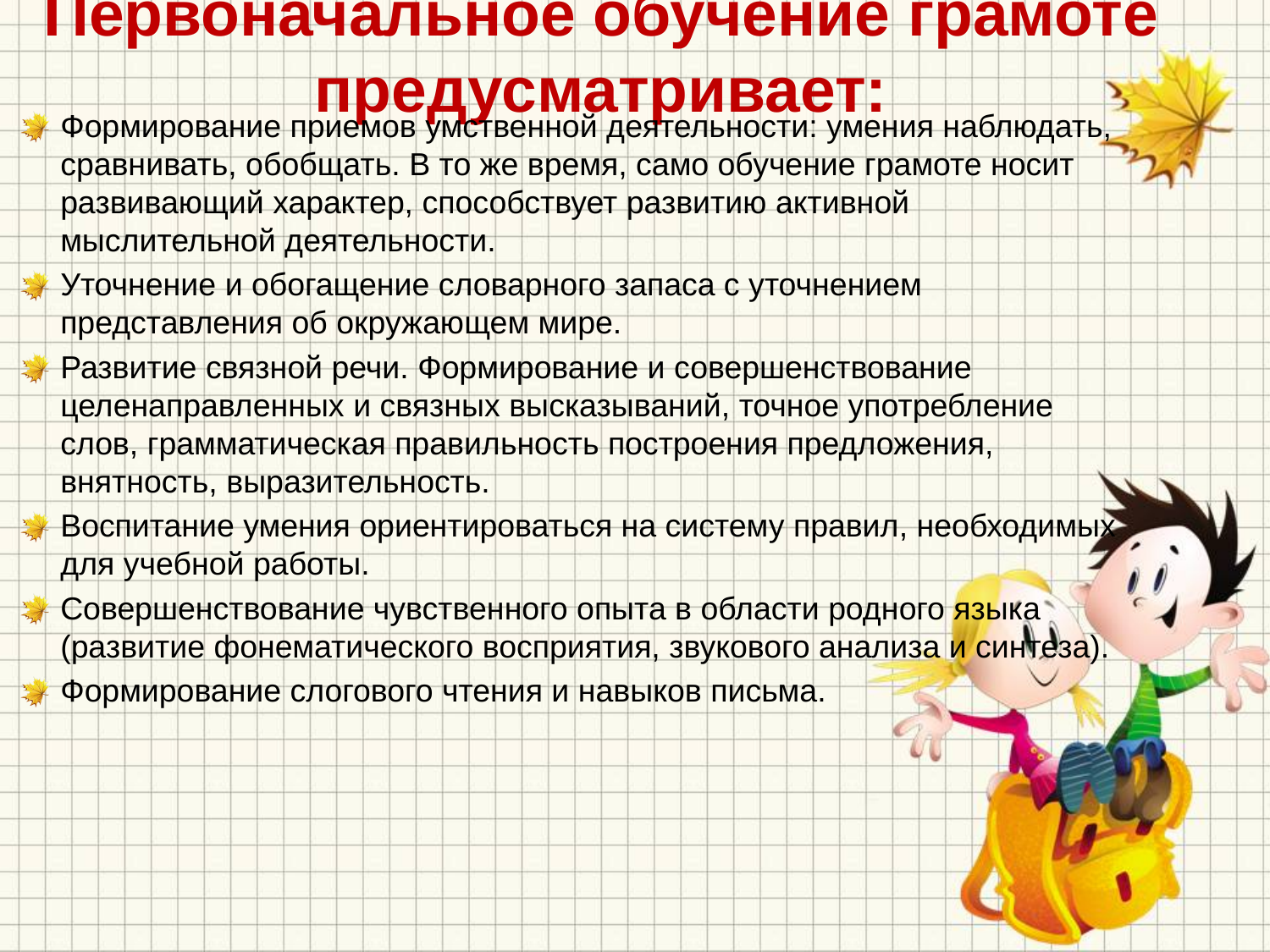

# Первоначальное обучение грамоте предусматривает:
Формирование приемов умственной деятельности: умения наблюдать, сравнивать, обобщать. В то же время, само обучение грамоте носит развивающий характер, способствует развитию активной мыслительной деятельности.
Уточнение и обогащение словарного запаса с уточнением представления об окружающем мире.
Развитие связной речи. Формирование и совершенствование целенаправленных и связных высказываний, точное употребление слов, грамматическая правильность построения предложения, внятность, выразительность.
Воспитание умения ориентироваться на систему правил, необходимых для учебной работы.
Совершенствование чувственного опыта в области родного языка (развитие фонематического восприятия, звукового анализа и синтеза).
Формирование слогового чтения и навыков письма.